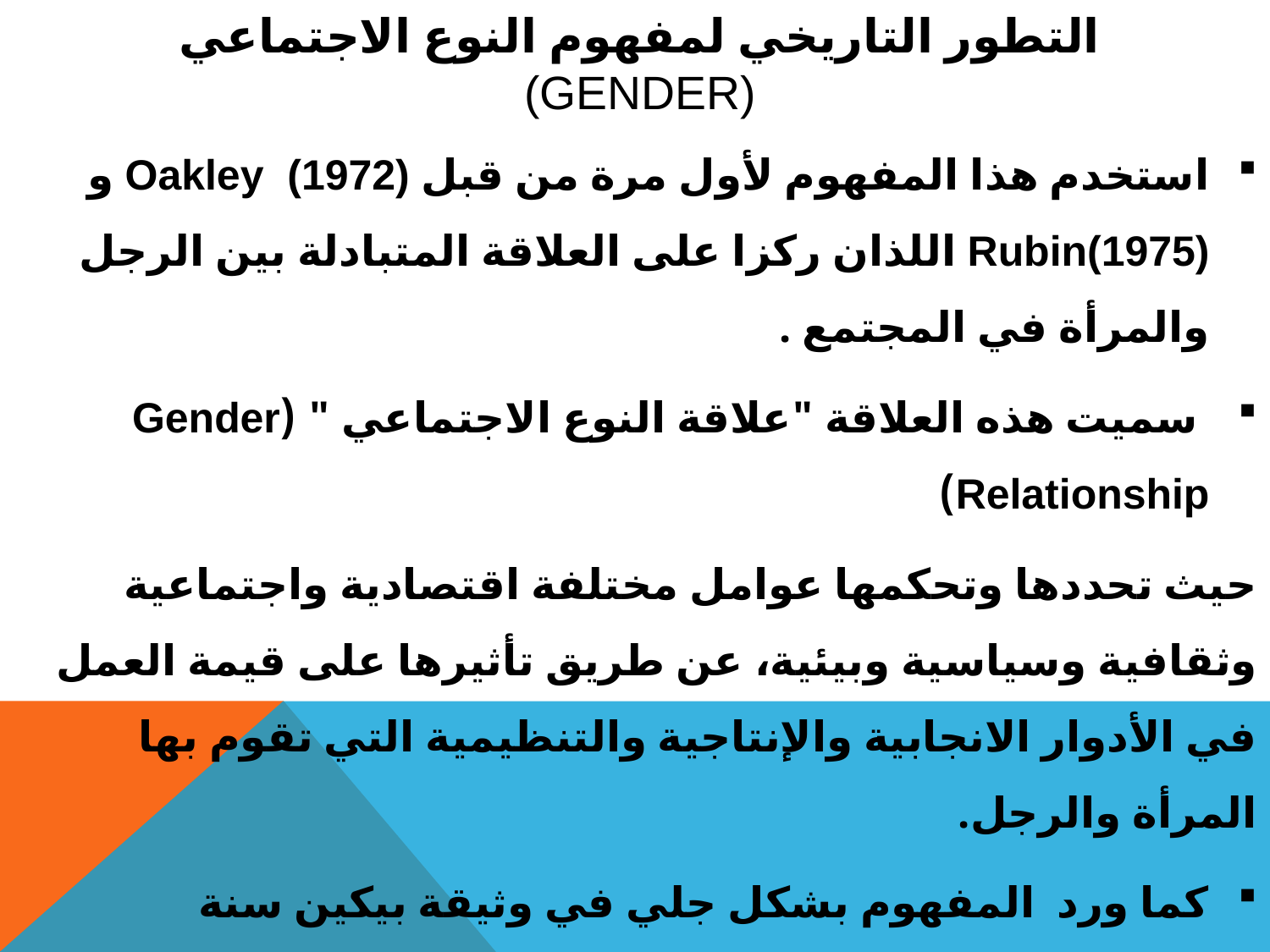

# التطور التاريخي لمفهوم النوع الاجتماعي (Gender)
استخدم هذا المفهوم لأول مرة من قبل Oakley  (1972) و   Rubin(1975) اللذان ركزا على العلاقة المتبادلة بين الرجل والمرأة في المجتمع .
 سميت هذه العلاقة "علاقة النوع الاجتماعي " (Gender Relationship)
حيث تحددها وتحكمها عوامل مختلفة اقتصادية واجتماعية وثقافية وسياسية وبيئية، عن طريق تأثيرها على قيمة العمل في الأدوار الانجابية والإنتاجية والتنظيمية التي تقوم بها المرأة والرجل.
كما ورد  المفهوم بشكل جلي في وثيقة بيكين سنة 1995(المؤتمر العالمي الرابع المعني بالمراة) حيث ذكر 233 مرة.